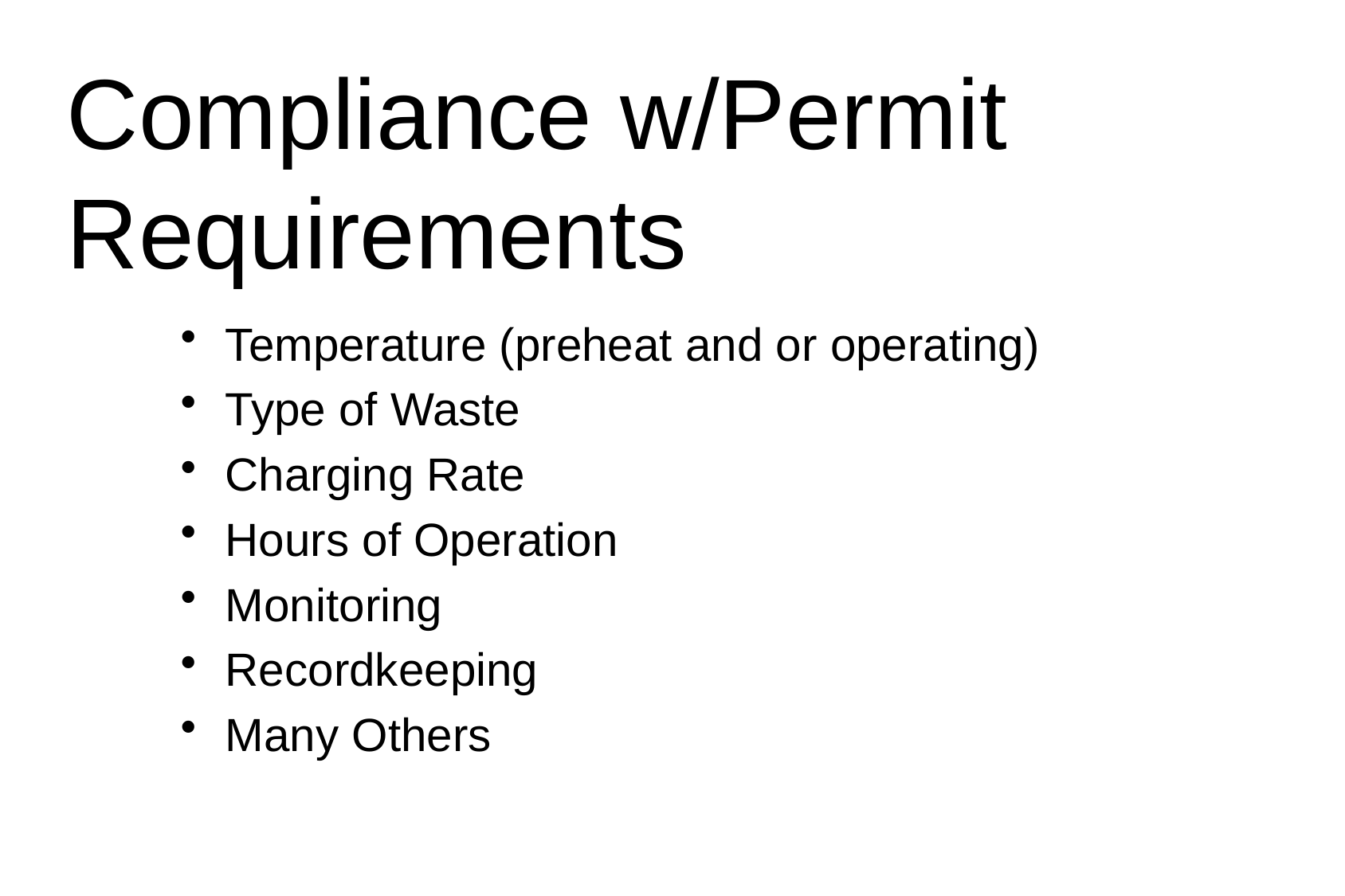

# Compliance w/Permit Requirements
Temperature (preheat and or operating)
Type of Waste
Charging Rate
Hours of Operation
Monitoring
Recordkeeping
Many Others